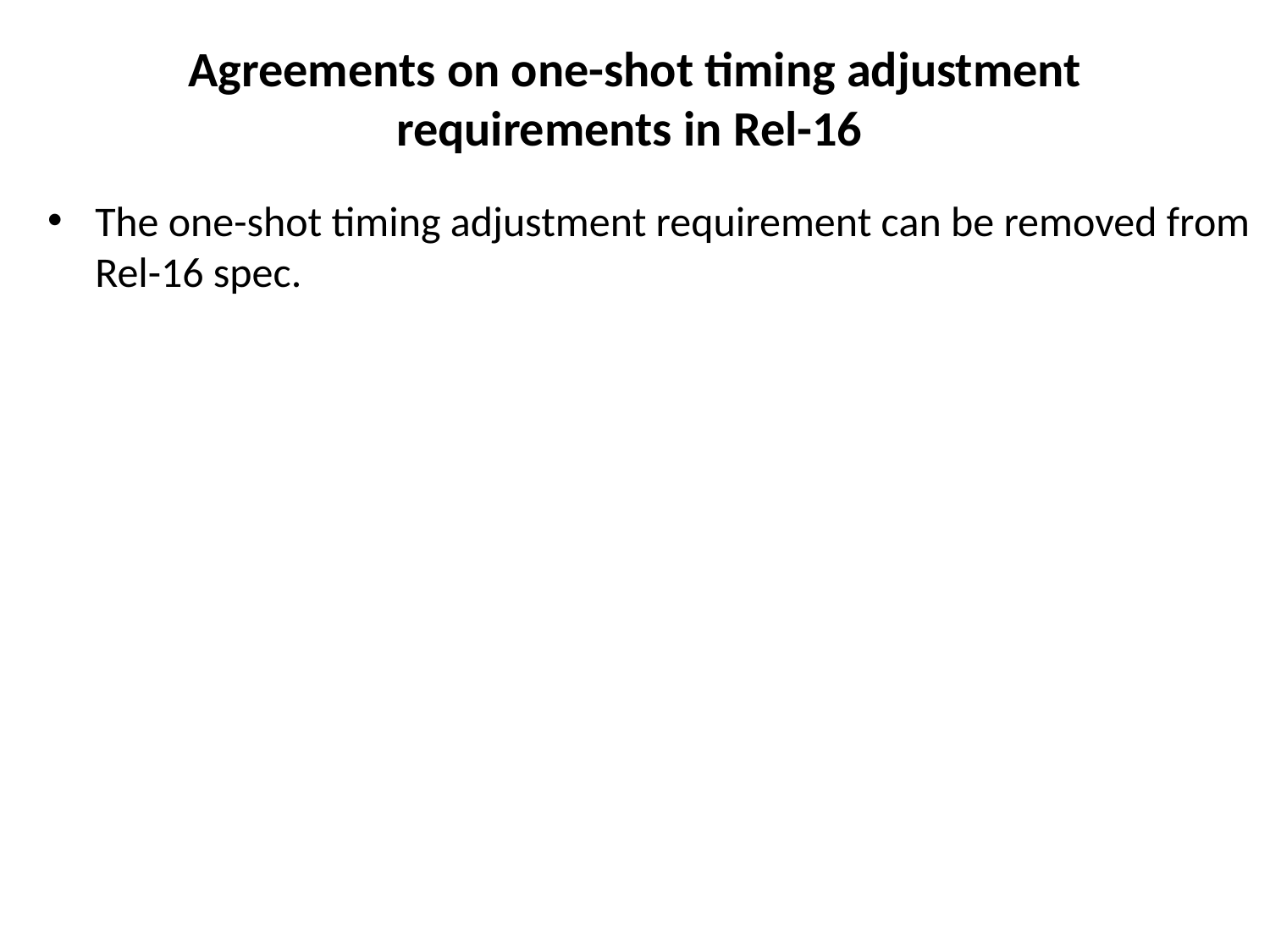

# Agreements on one-shot timing adjustment requirements in Rel-16
The one-shot timing adjustment requirement can be removed from Rel-16 spec.